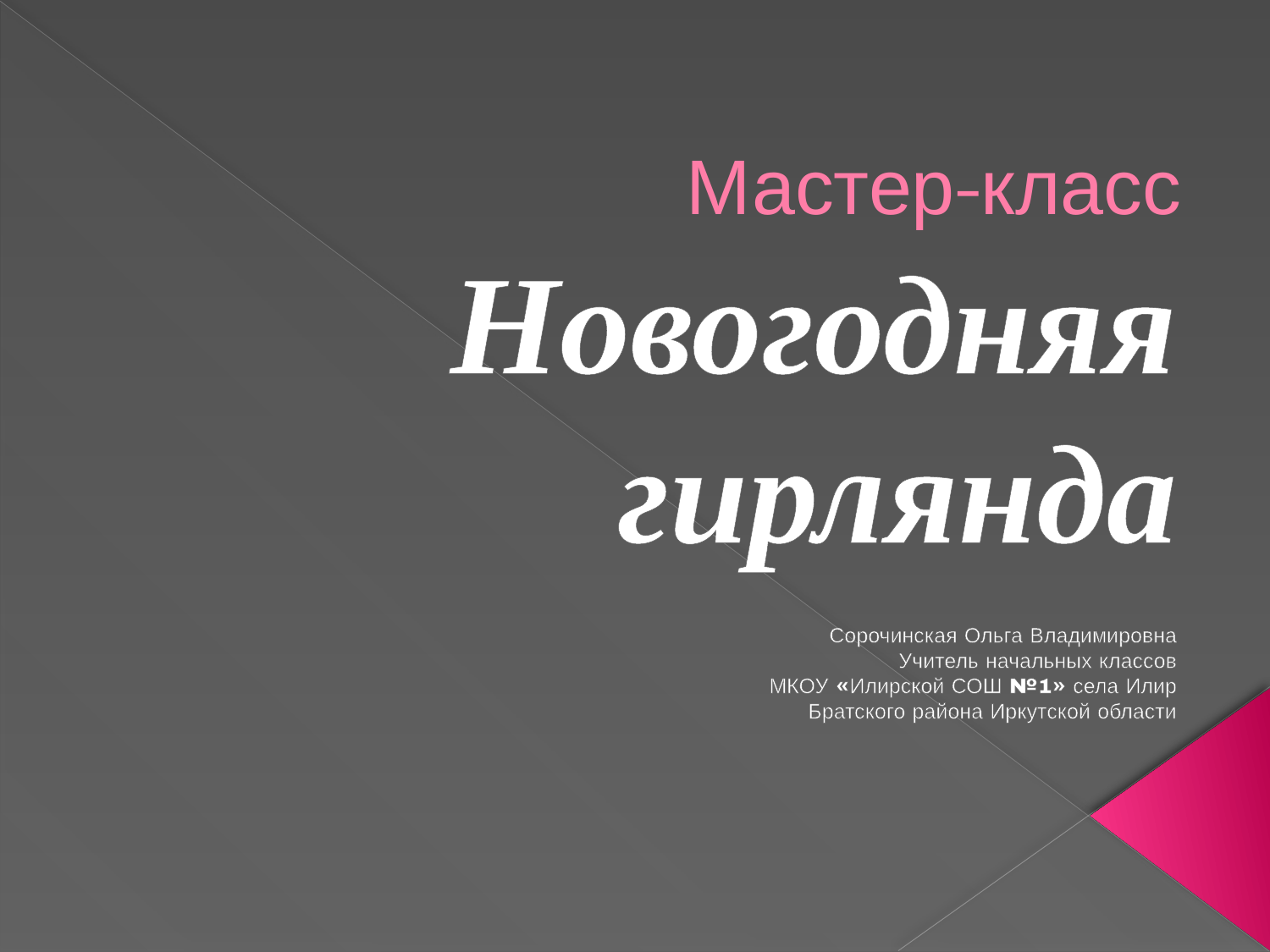

# Мастер-класс
Новогодняя гирлянда

Сорочинская Ольга Владимировна
Учитель начальных классов
МКОУ «Илирской СОШ №1» села Илир
 Братского района Иркутской области